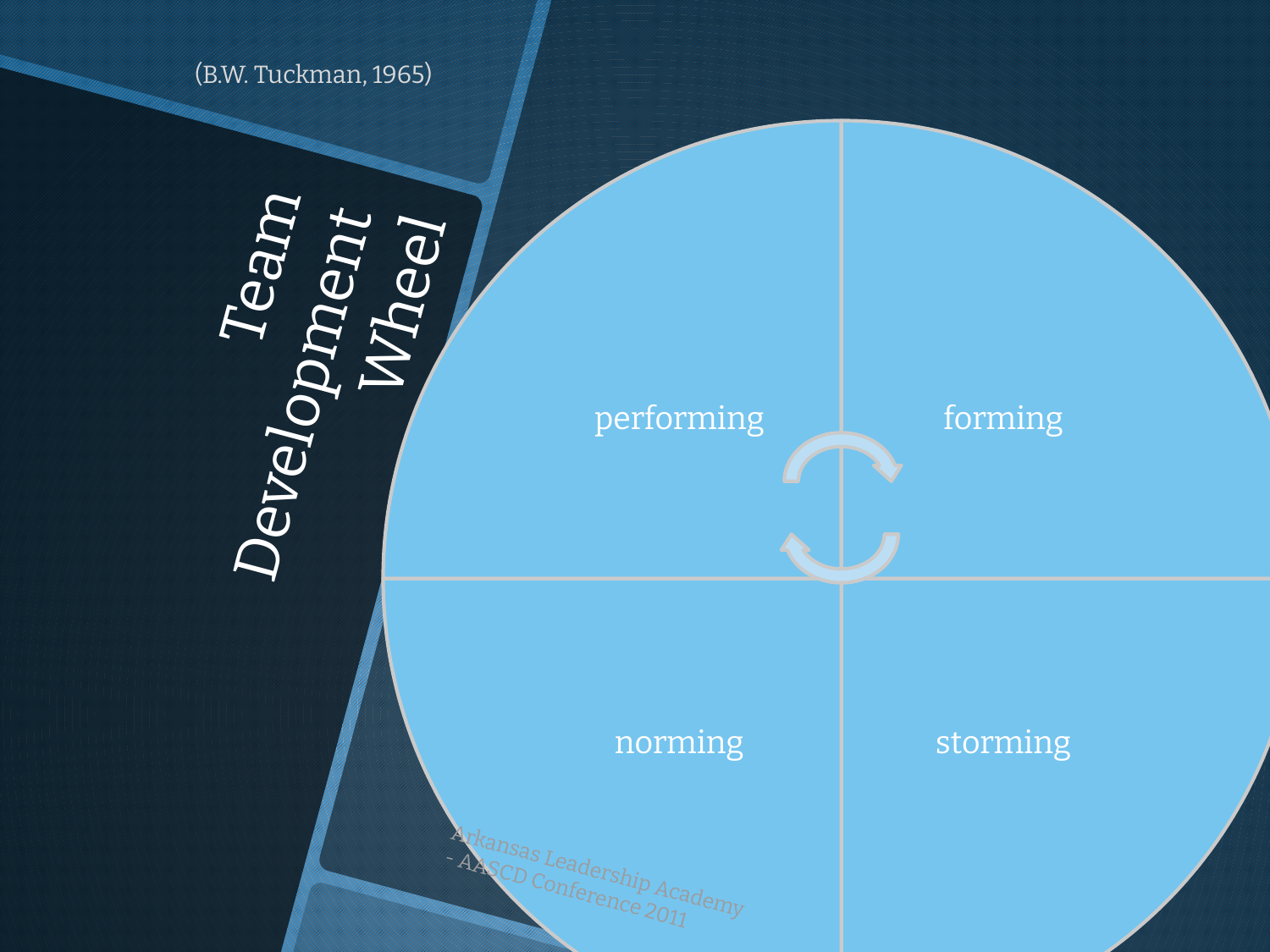

performing
forming
storming
norming
(B.W. Tuckman, 1965)
# Team Development Wheel
Arkansas Leadership Academy - AASCD Conference 2011